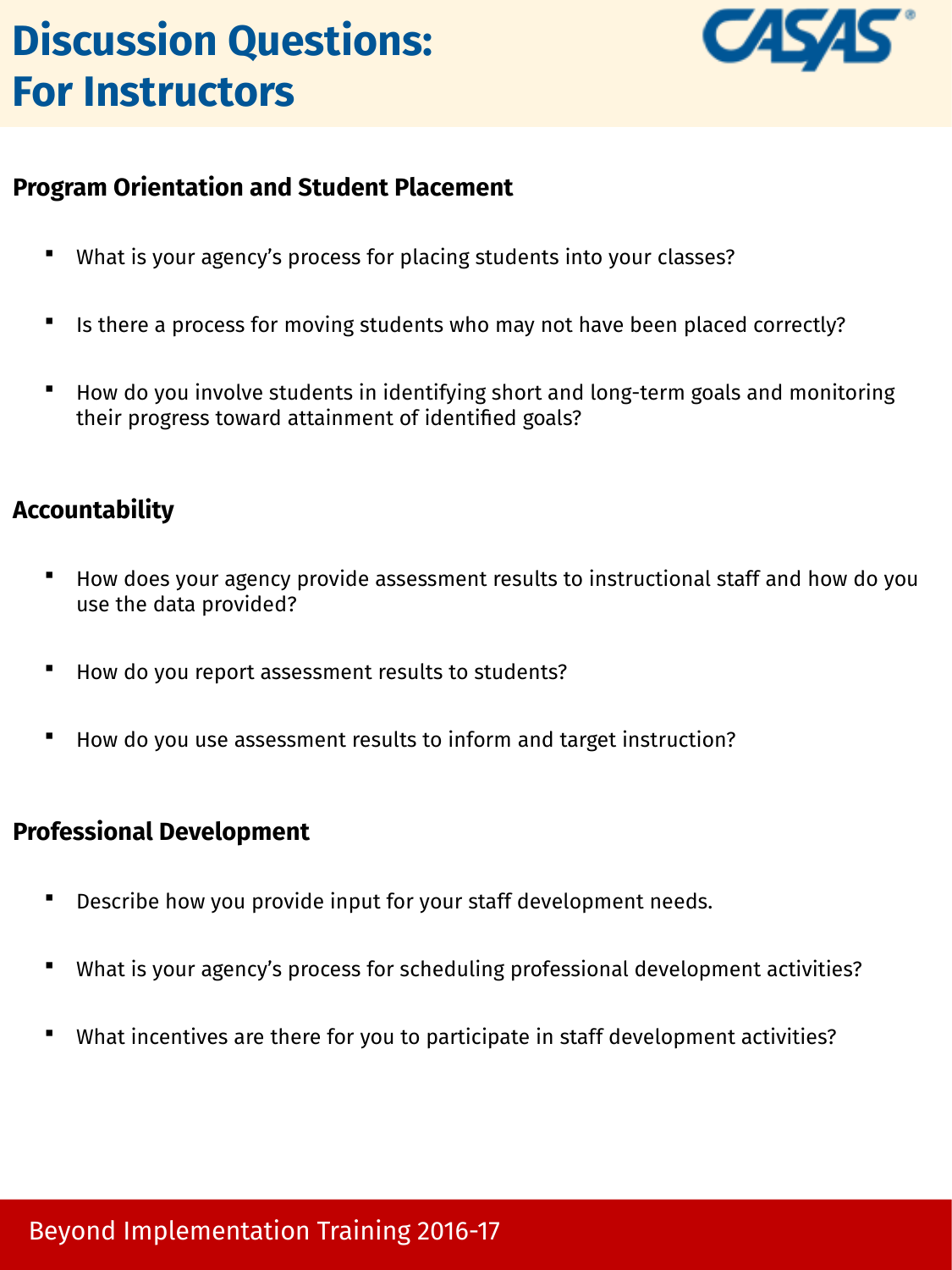

# Discussion Questions: For Instructors
Program Orientation and Student Placement
What is your agency’s process for placing students into your classes?
Is there a process for moving students who may not have been placed correctly?
How do you involve students in identifying short and long-term goals and monitoring their progress toward attainment of identified goals?

Accountability
How does your agency provide assessment results to instructional staff and how do you use the data provided?
How do you report assessment results to students?
How do you use assessment results to inform and target instruction?

Professional Development
Describe how you provide input for your staff development needs.
What is your agency’s process for scheduling professional development activities?
What incentives are there for you to participate in staff development activities?
Beyond Implementation Training 2016-17